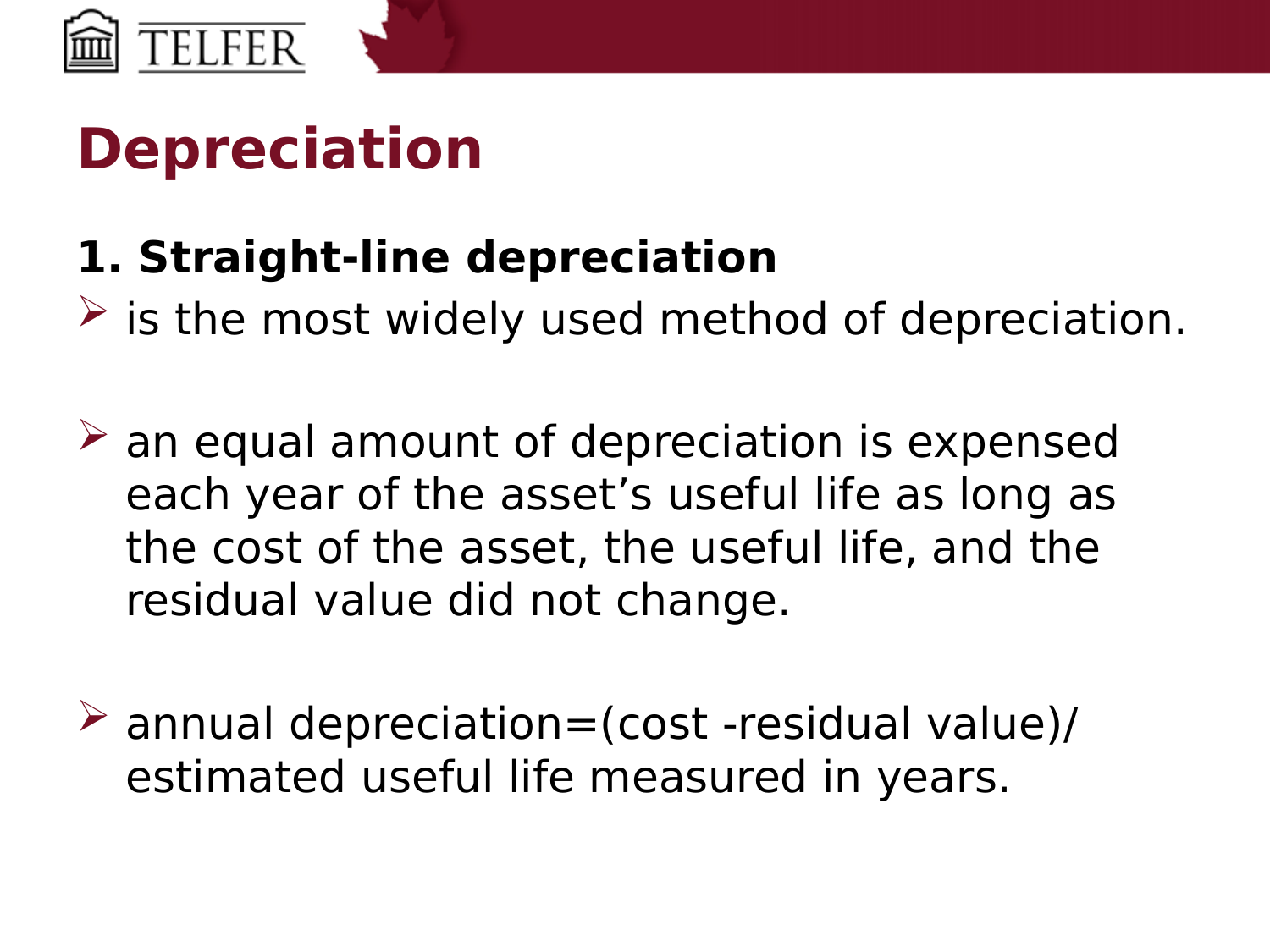

# Depreciation
1. Straight-line depreciation
is the most widely used method of depreciation.

an equal amount of depreciation is expensed each year of the asset’s useful life as long as the cost of the asset, the useful life, and the residual value did not change.

annual depreciation=(cost -residual value)/ estimated useful life measured in years.